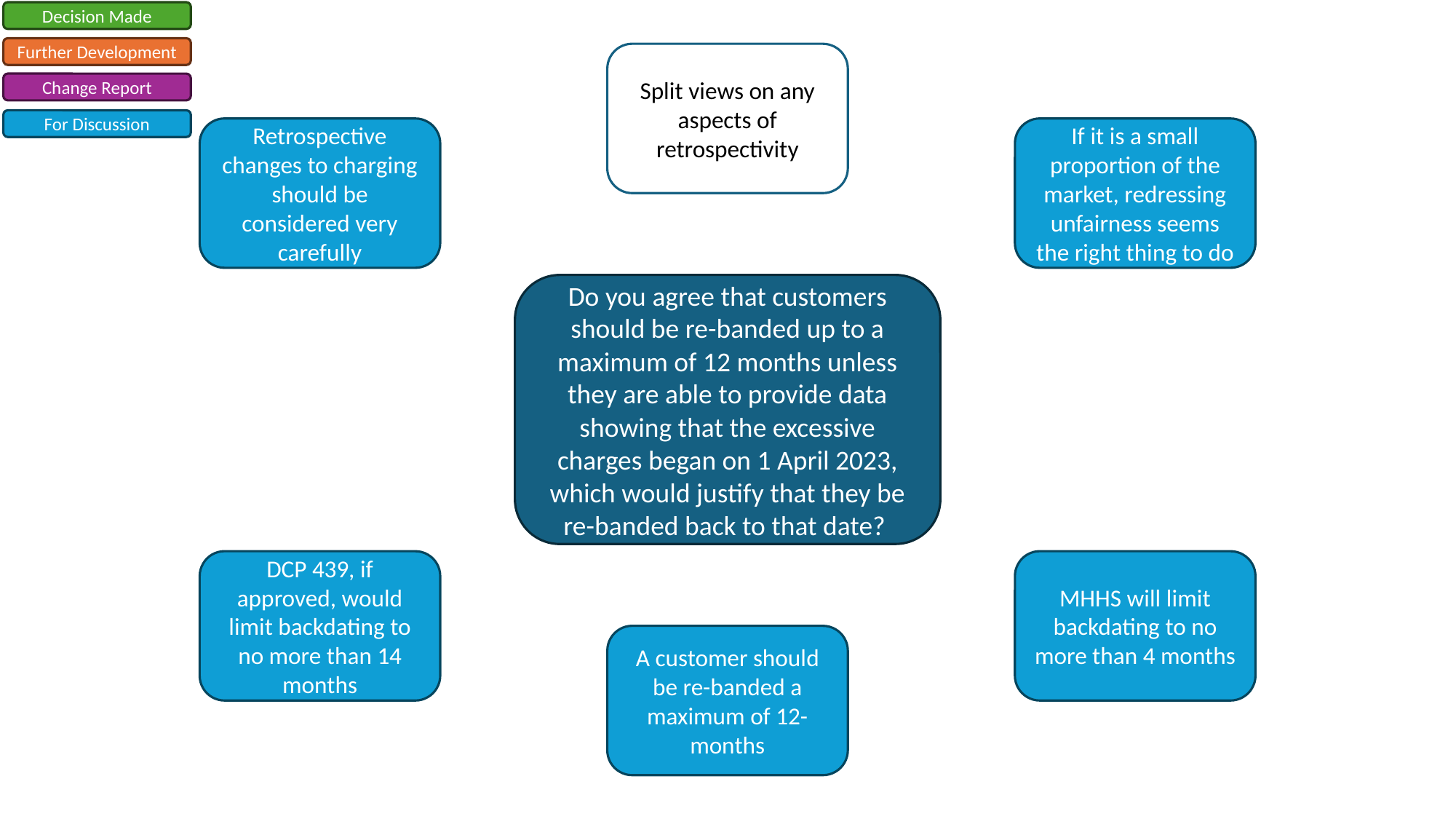

Decision Made
Further Development
Split views on any aspects of retrospectivity
Change Report
For Discussion
Retrospective changes to charging should be considered very carefully
If it is a small proportion of the market, redressing unfairness seems the right thing to do
Do you agree that customers should be re-banded up to a maximum of 12 months unless they are able to provide data showing that the excessive charges began on 1 April 2023, which would justify that they be re-banded back to that date?
DCP 439, if approved, would limit backdating to no more than 14 months
MHHS will limit backdating to no more than 4 months
A customer should be re-banded a maximum of 12-months